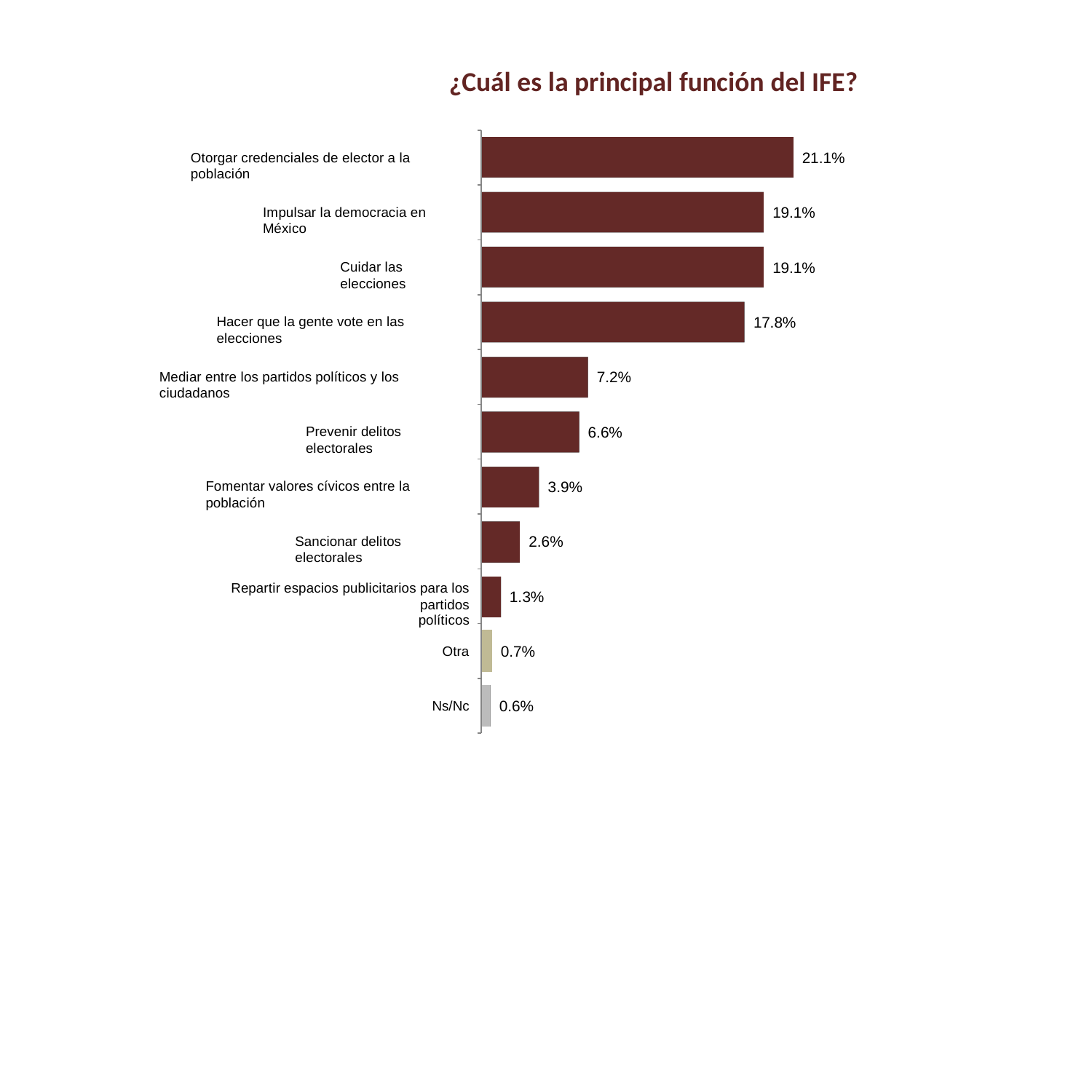

# ¿Cuál es la principal función del IFE?

21.1%
Otorgar credenciales de elector a la población

19.1%
Impulsar la democracia en México

19.1%
Cuidar las elecciones

17.8%
Hacer que la gente vote en las elecciones

7.2%
Mediar entre los partidos políticos y los ciudadanos

6.6%
Prevenir delitos electorales

3.9%
Fomentar valores cívicos entre la población

2.6%
Sancionar delitos electorales

Repartir espacios publicitarios para los partidos
políticos
1.3%

0.7%
Otra

0.6%
Ns/Nc